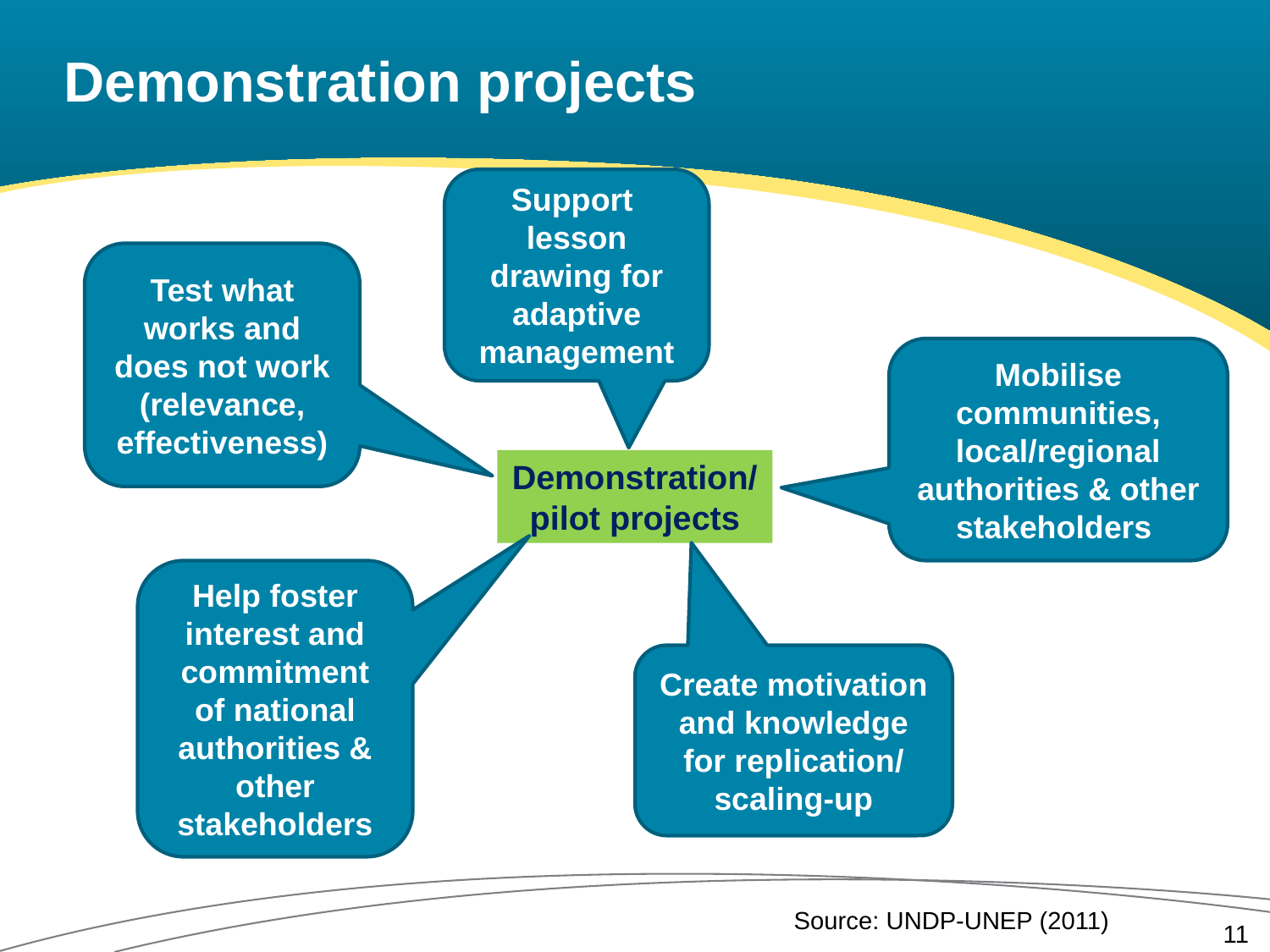

# Demonstration projects
Support  lesson drawing for adaptive management
Test what works and does not work (relevance, effectiveness)
Mobilise communities, local/regional authorities & other stakeholders
Demonstration/pilot projects
Help foster interest and commitment of national authorities & other stakeholders
Create motivation and knowledge for replication/ scaling-up
Source: UNDP-UNEP (2011)
11